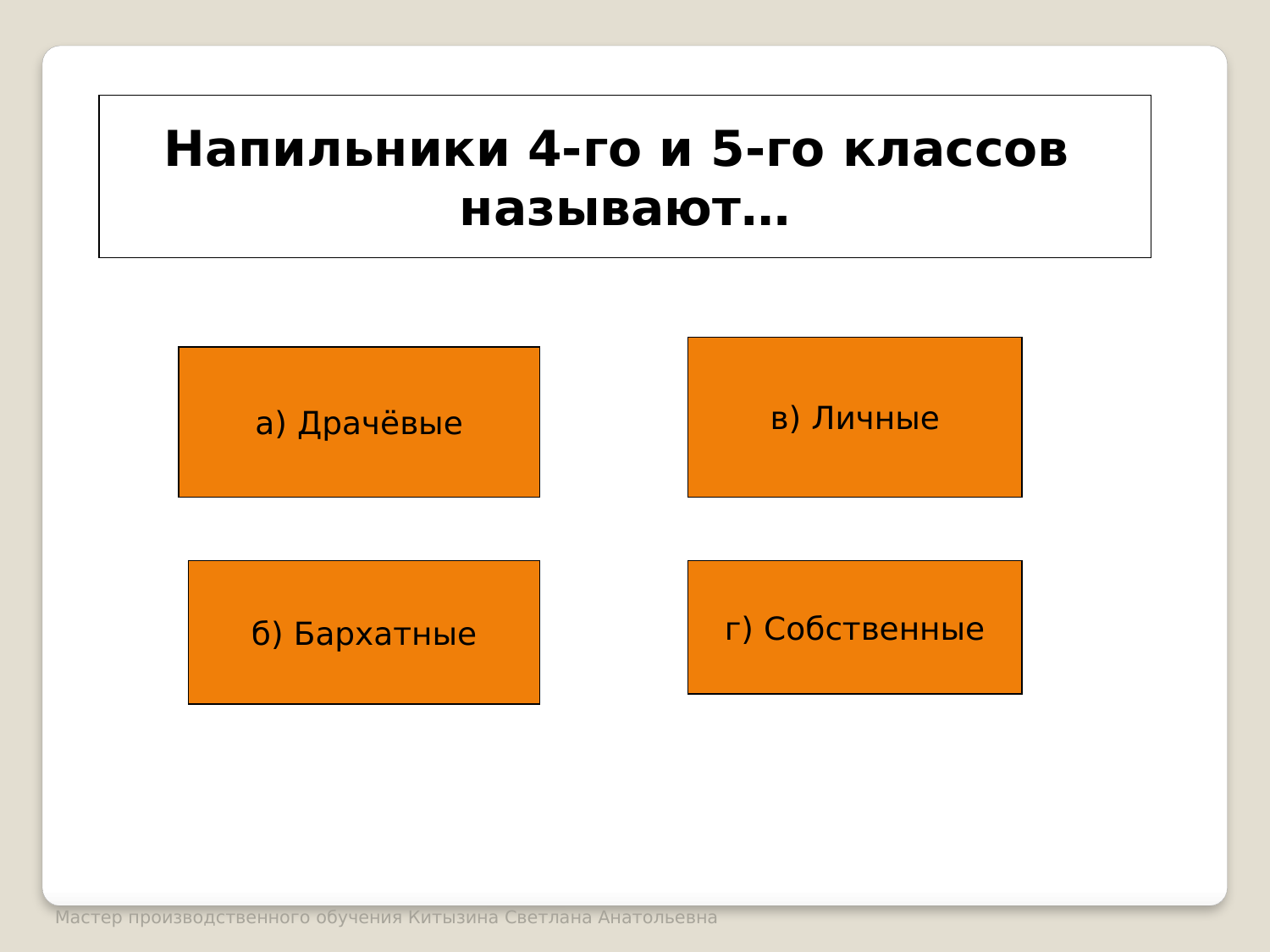

Напильники 4-го и 5-го классов
называют…
в) Личные
а) Драчёвые
б) Бархатные
г) Собственные
Мастер производственного обучения Китызина Светлана Анатольевна